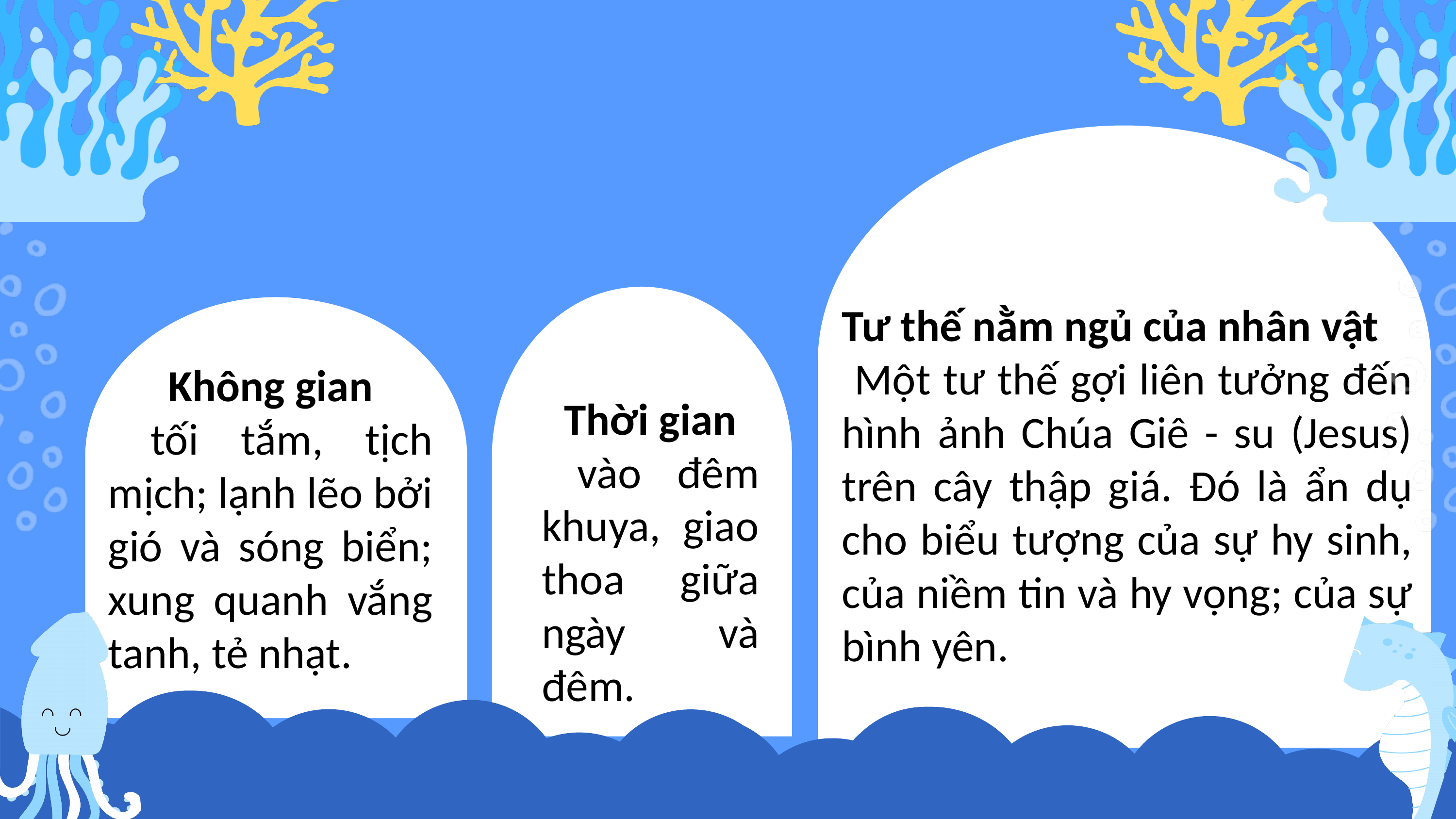

Tư thế nằm ngủ của nhân vật
 Một tư thế gợi liên tưởng đến hình ảnh Chúa Giê - su (Jesus) trên cây thập giá. Đó là ẩn dụ cho biểu tượng của sự hy sinh, của niềm tin và hy vọng; của sự bình yên.

Không gian
 tối tắm, tịch mịch; lạnh lẽo bởi gió và sóng biển; xung quanh vắng tanh, tẻ nhạt.
Thời gian
 vào đêm khuya, giao thoa giữa ngày và đêm.